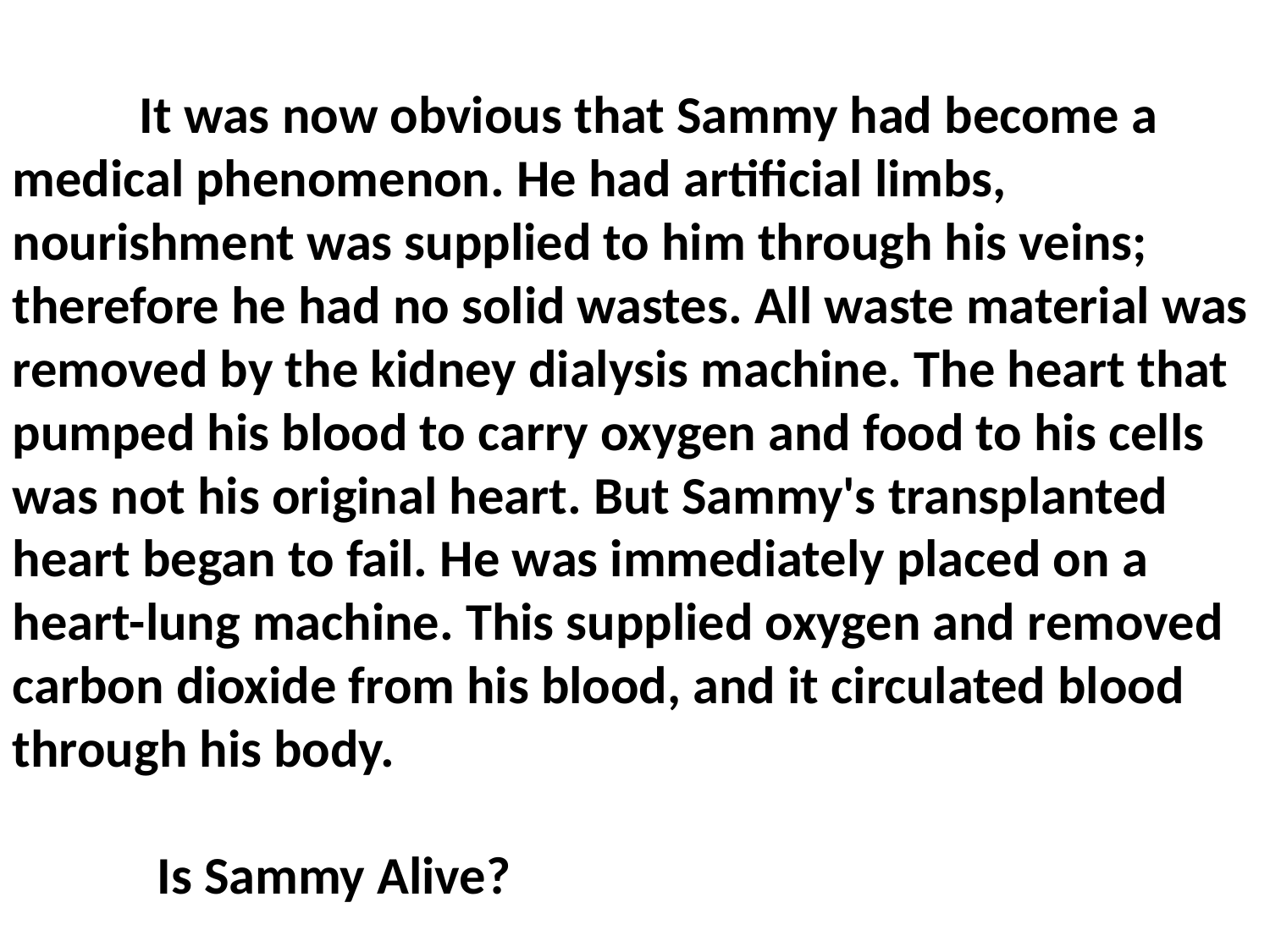

It was now obvious that Sammy had become a medical phenomenon. He had artificial limbs, nourishment was supplied to him through his veins; therefore he had no solid wastes. All waste material was removed by the kidney dialysis machine. The heart that pumped his blood to carry oxygen and food to his cells was not his original heart. But Sammy's transplanted heart began to fail. He was immediately placed on a heart-lung machine. This supplied oxygen and removed carbon dioxide from his blood, and it circulated blood through his body.

            Is Sammy Alive?